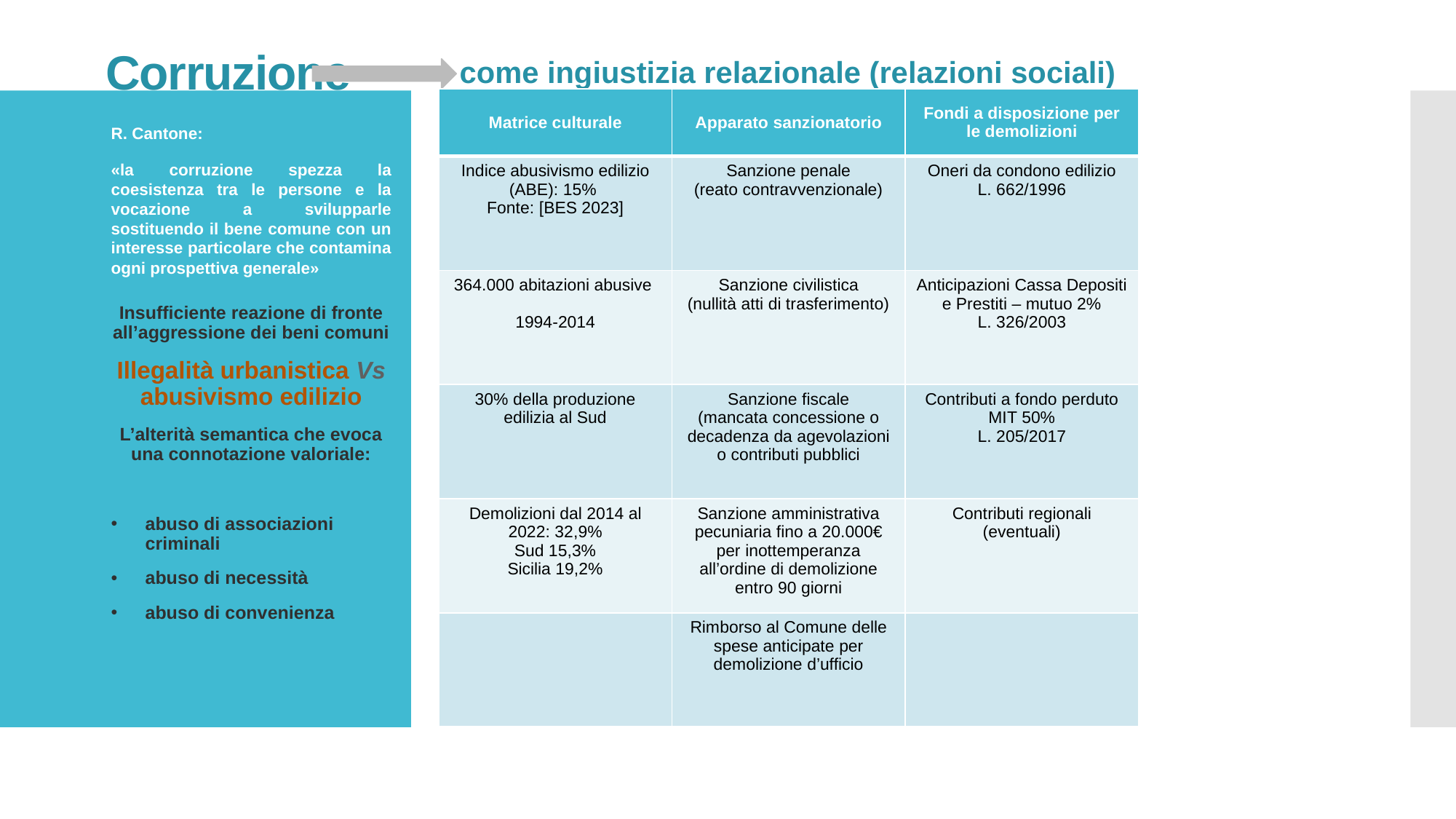

come ingiustizia relazionale (relazioni sociali)
# Corruzione

| Matrice culturale | Apparato sanzionatorio | Fondi a disposizione per le demolizioni |
| --- | --- | --- |
| Indice abusivismo edilizio (ABE): 15% Fonte: [BES 2023] | Sanzione penale (reato contravvenzionale) | Oneri da condono edilizio L. 662/1996 |
| 364.000 abitazioni abusive 1994-2014 | Sanzione civilistica (nullità atti di trasferimento) | Anticipazioni Cassa Depositi e Prestiti – mutuo 2% L. 326/2003 |
| 30% della produzione edilizia al Sud | Sanzione fiscale (mancata concessione o decadenza da agevolazioni o contributi pubblici | Contributi a fondo perduto MIT 50% L. 205/2017 |
| Demolizioni dal 2014 al 2022: 32,9% Sud 15,3% Sicilia 19,2% | Sanzione amministrativa pecuniaria fino a 20.000€ per inottemperanza all’ordine di demolizione entro 90 giorni | Contributi regionali (eventuali) |
|  | Rimborso al Comune delle spese anticipate per demolizione d’ufficio |  |
R. Cantone:
«la corruzione spezza la coesistenza tra le persone e la vocazione a svilupparle sostituendo il bene comune con un interesse particolare che contamina ogni prospettiva generale»
Insufficiente reazione di fronte all’aggressione dei beni comuni
Illegalità urbanistica Vs abusivismo edilizio
L’alterità semantica che evoca una connotazione valoriale:

abuso di associazioni criminali
abuso di necessità
abuso di convenienza